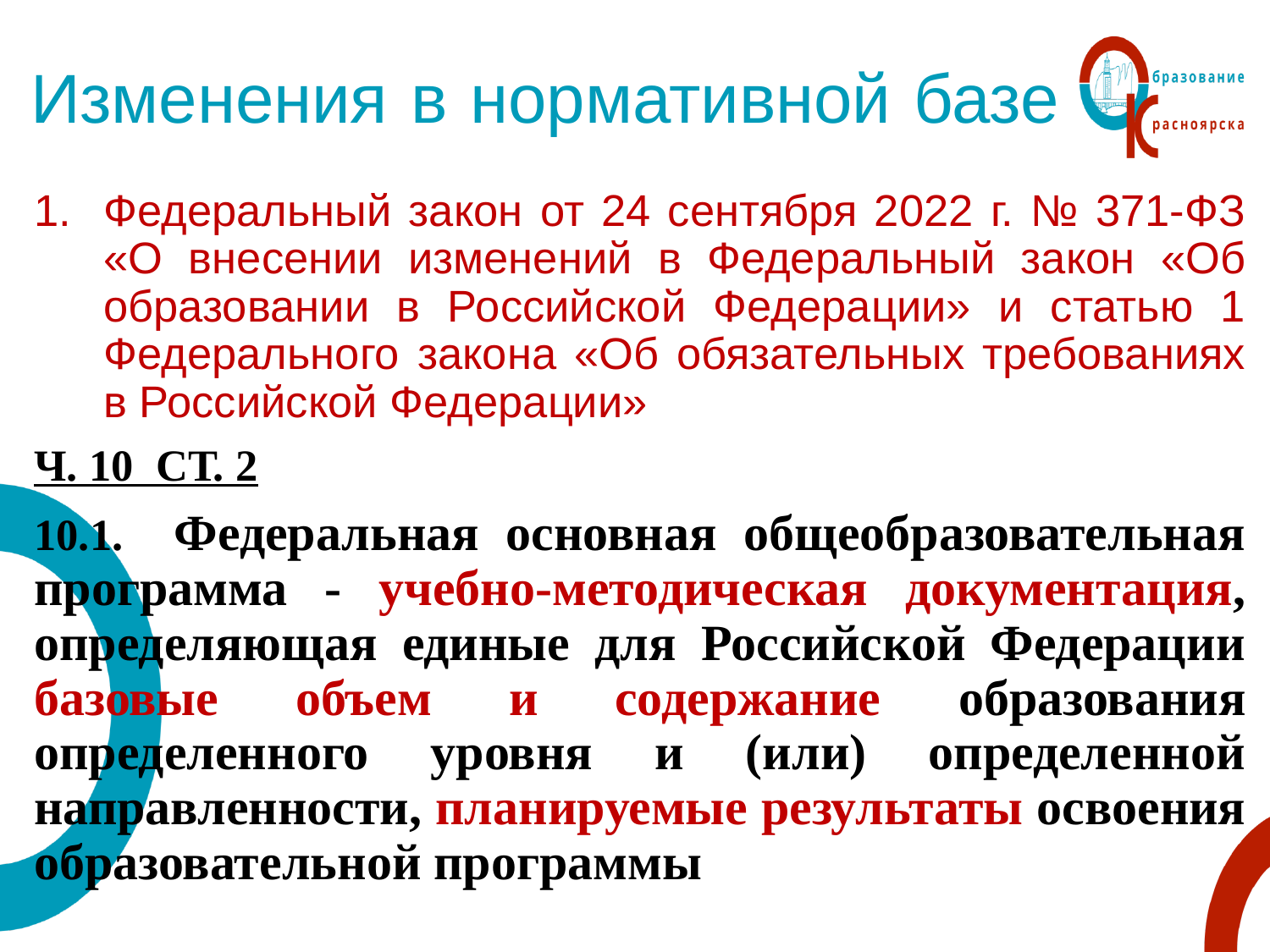

# Изменения в нормативной базе
Федеральный закон от 24 сентября 2022 г. № 371-ФЗ «О внесении изменений в Федеральный закон «Об образовании в Российской Федерации» и статью 1 Федерального закона «Об обязательных требованиях в Российской Федерации»
Ч. 10  СТ. 2
10.1.  Федеральная основная общеобразовательная программа - учебно-методическая документация, определяющая единые для Российской Федерации базовые объем и содержание образования определенного уровня и (или) определенной направленности, планируемые результаты освоения образовательной программы